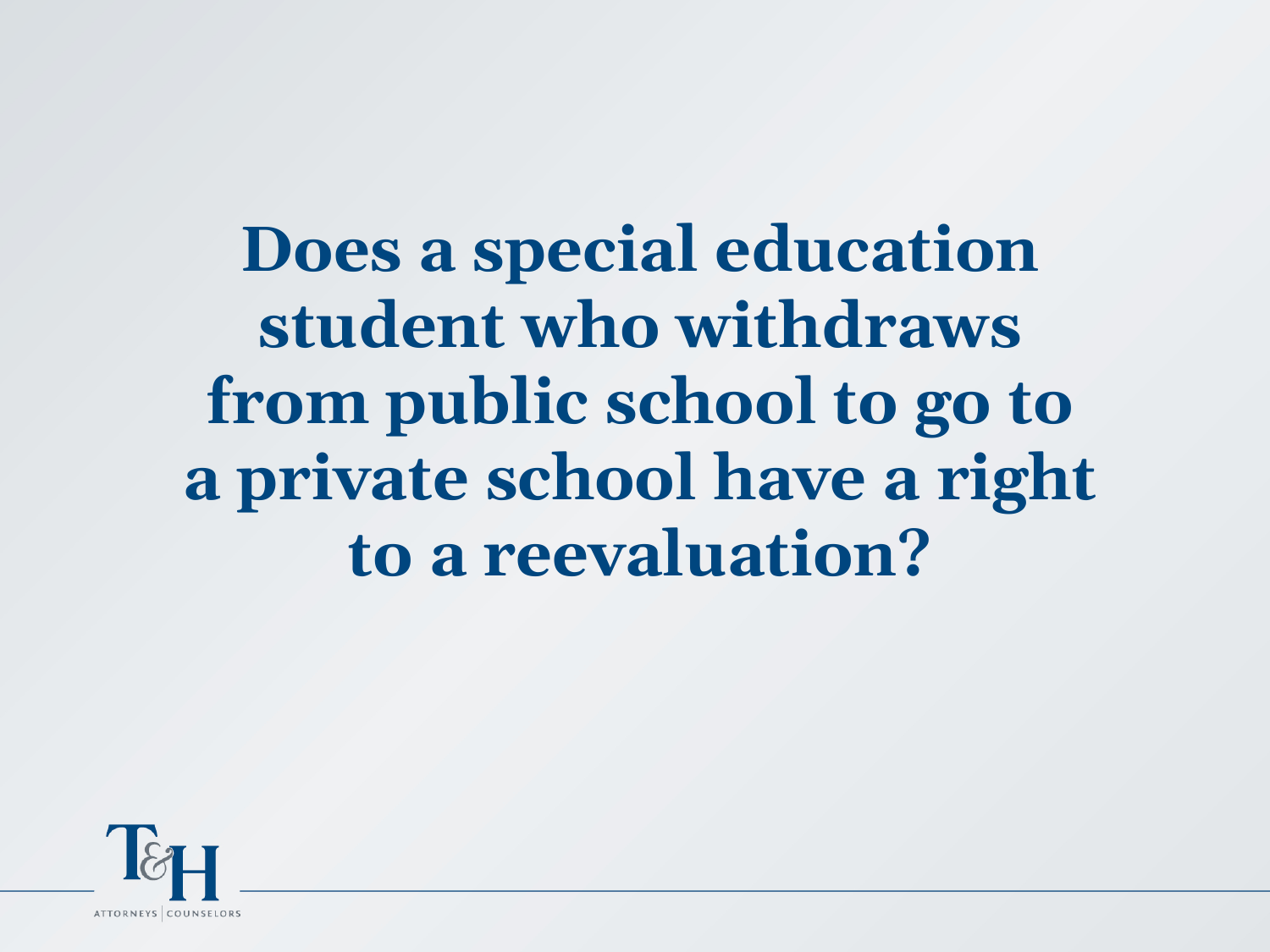

Does a special education student who withdraws from public school to go to a private school have a right to a reevaluation?